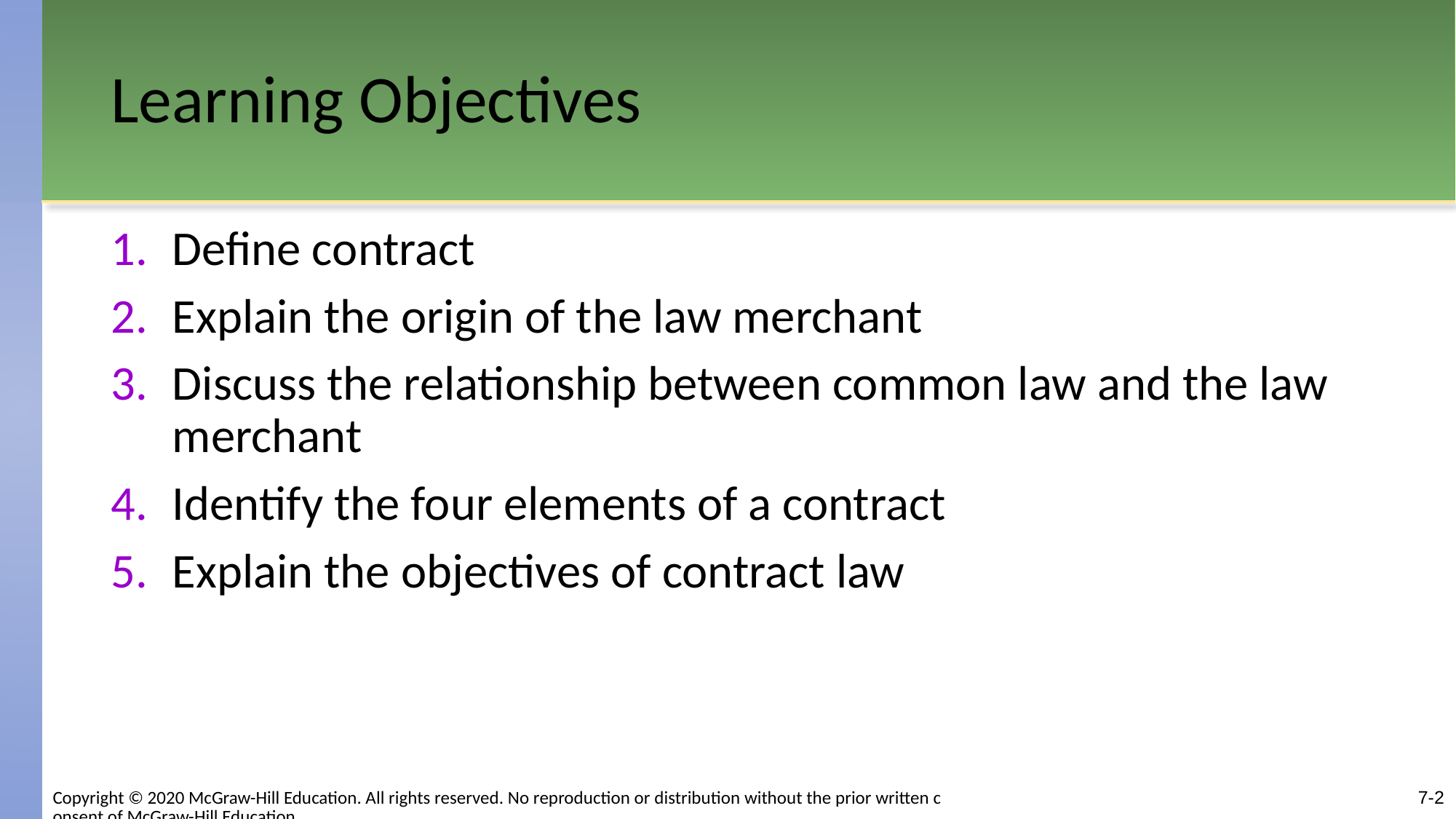

# Learning Objectives
Define contract
Explain the origin of the law merchant
Discuss the relationship between common law and the law merchant
Identify the four elements of a contract
Explain the objectives of contract law
Copyright © 2020 McGraw-Hill Education. All rights reserved. No reproduction or distribution without the prior written consent of McGraw-Hill Education.
7-2